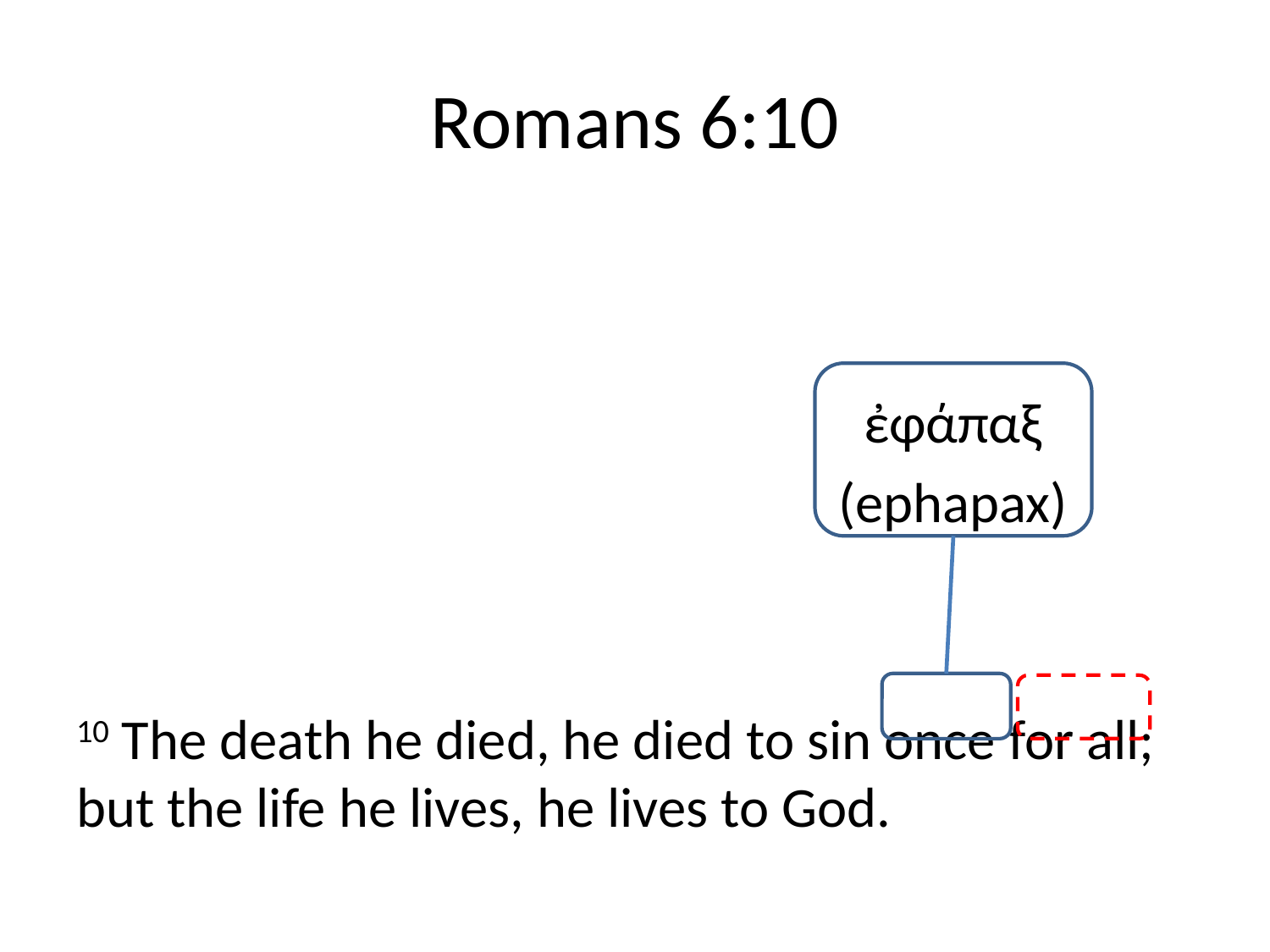

# Romans 6:10

						  ἐφάπαξ
						(ephapax)

10 The death he died, he died to sin once for all; but the life he lives, he lives to God.